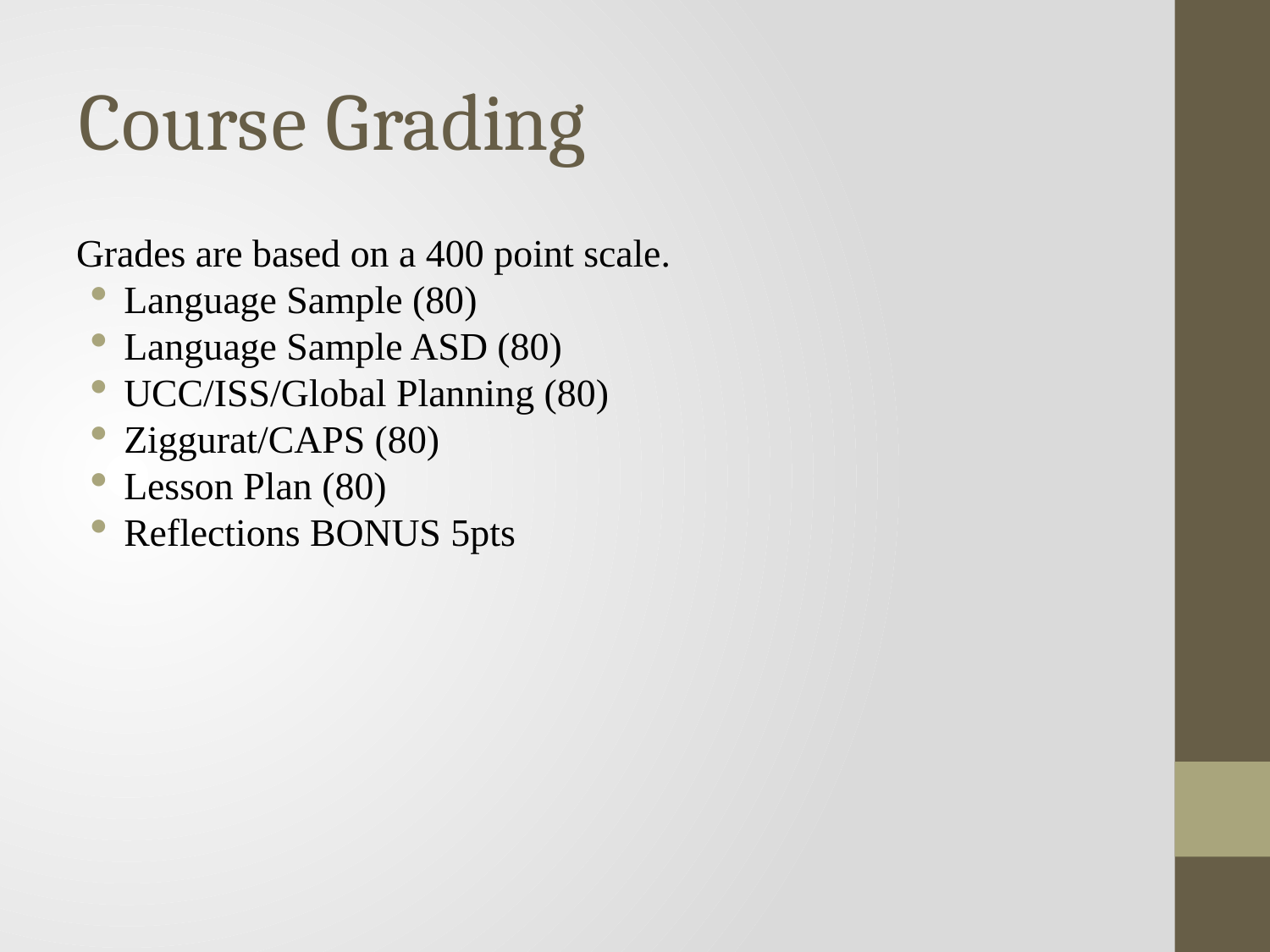

# Course Grading
Grades are based on a 400 point scale.
Language Sample (80)
Language Sample ASD (80)
UCC/ISS/Global Planning (80)
Ziggurat/CAPS (80)
Lesson Plan (80)
Reflections BONUS 5pts